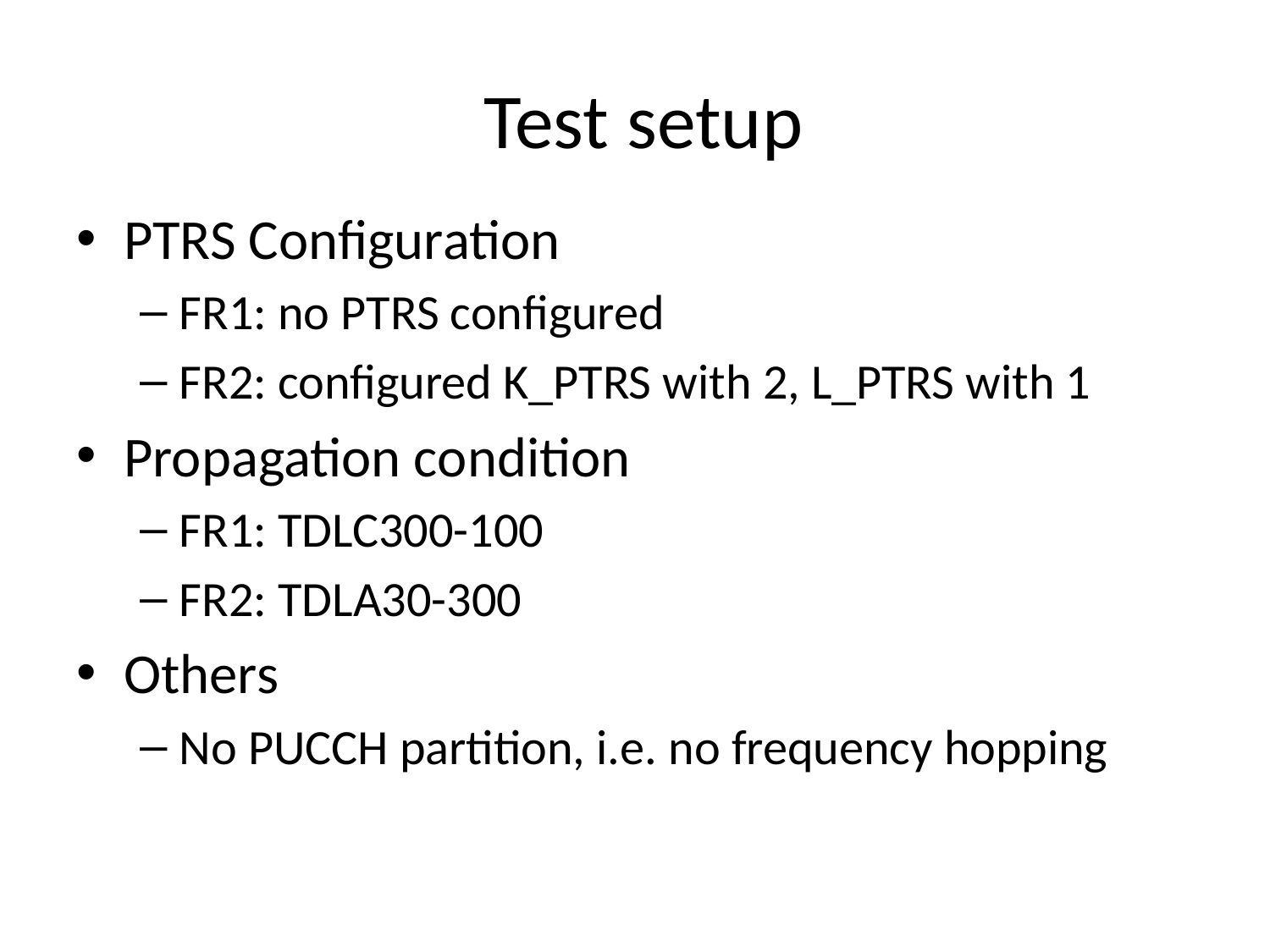

# Test setup
PTRS Configuration
FR1: no PTRS configured
FR2: configured K_PTRS with 2, L_PTRS with 1
Propagation condition
FR1: TDLC300-100
FR2: TDLA30-300
Others
No PUCCH partition, i.e. no frequency hopping